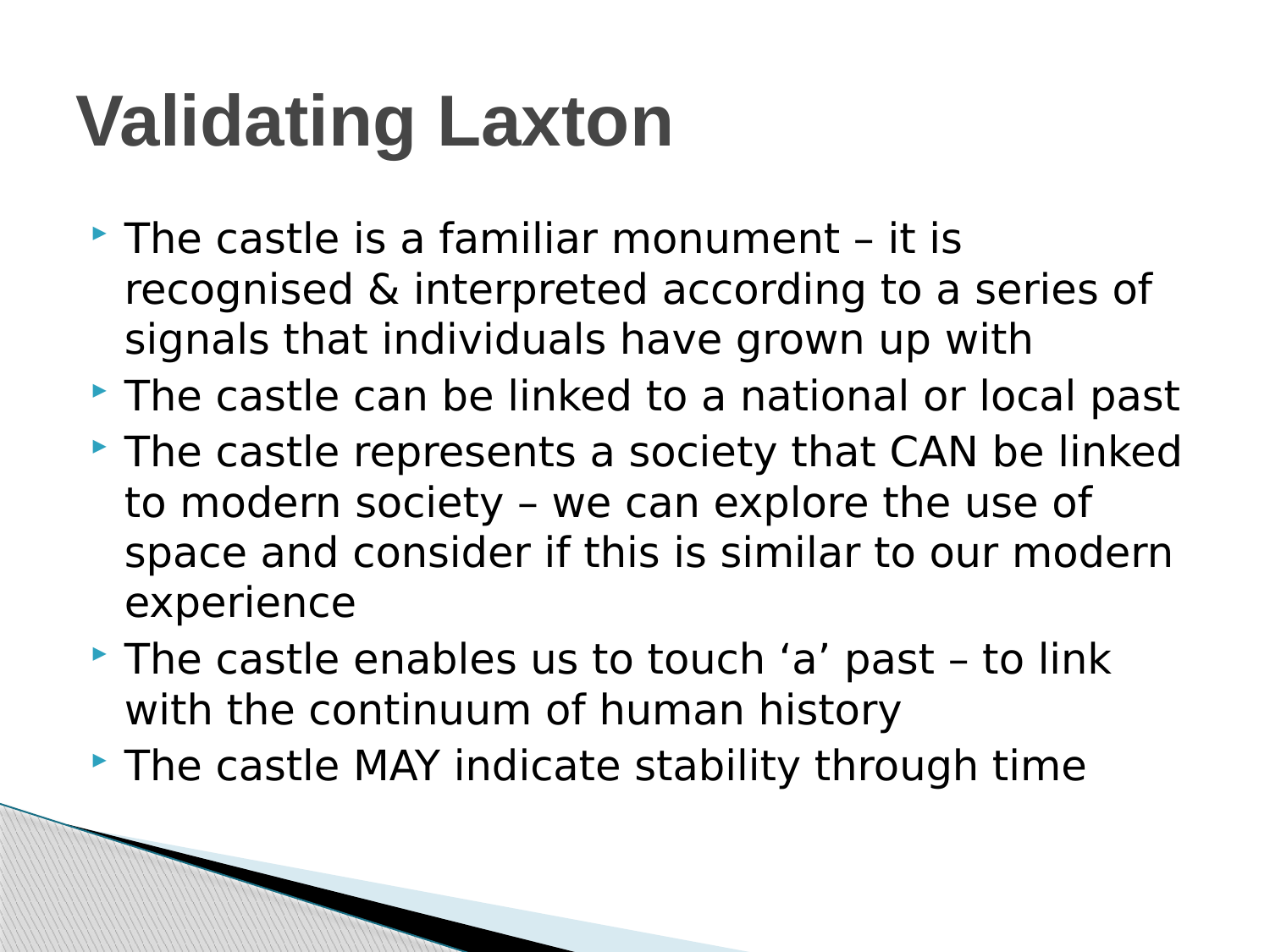

# Validating Laxton
The castle is a familiar monument – it is recognised & interpreted according to a series of signals that individuals have grown up with
The castle can be linked to a national or local past
The castle represents a society that CAN be linked to modern society – we can explore the use of space and consider if this is similar to our modern experience
The castle enables us to touch ‘a’ past – to link with the continuum of human history
The castle MAY indicate stability through time